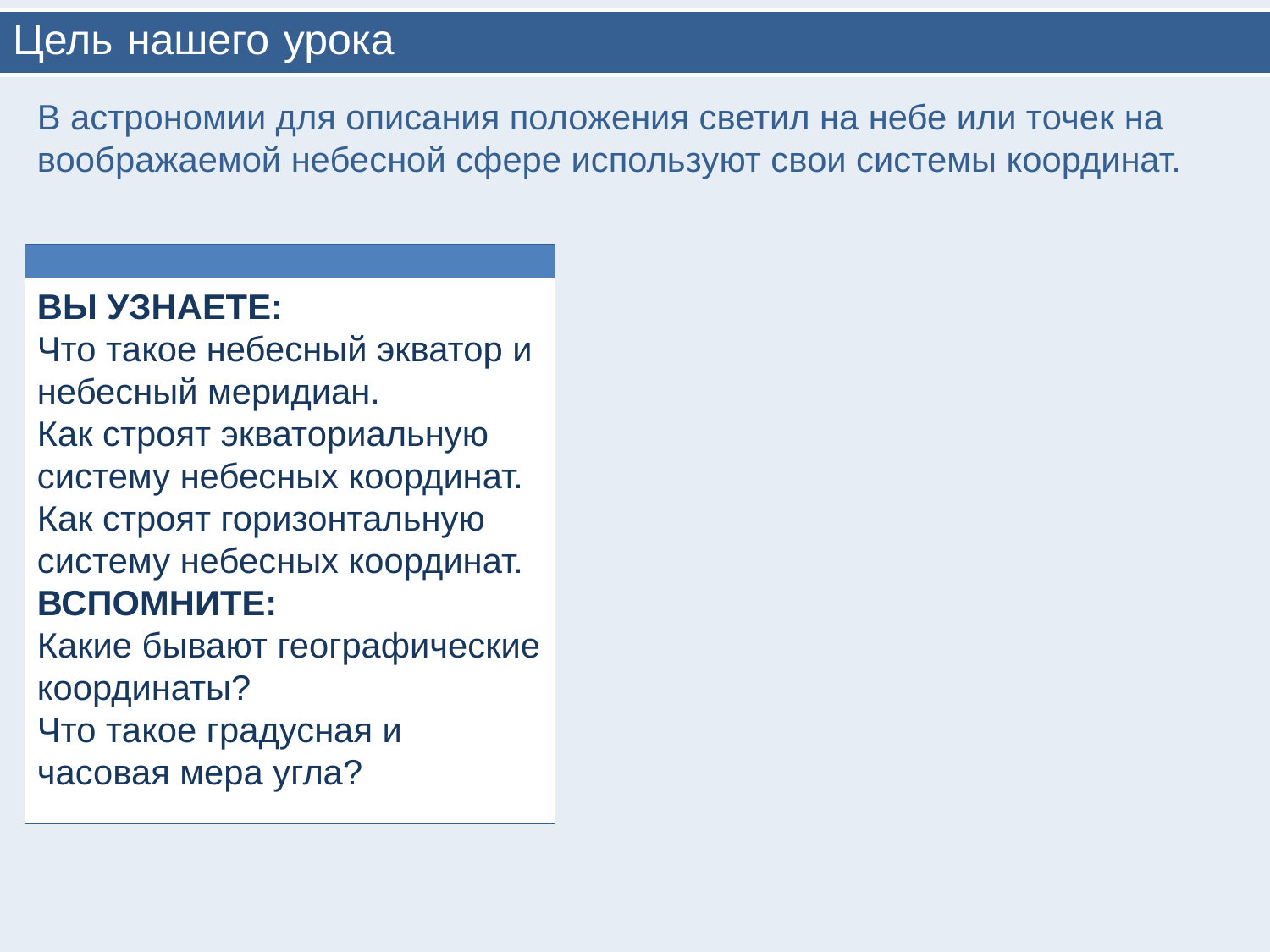

# Цель нашего урока

В астрономии для описания положения светил на небе или точек на воображаемой небесной сфере используют свои системы координат.

ВЫ УЗНАЕТЕ:
Что такое небесный экватор и небесный меридиан.
Как строят экваториальную систему небесных координат.
Как строят горизонтальную систему небесных координат.
ВСПОМНИТЕ:
Какие бывают географические координаты?
Что такое градусная и часовая мера угла?